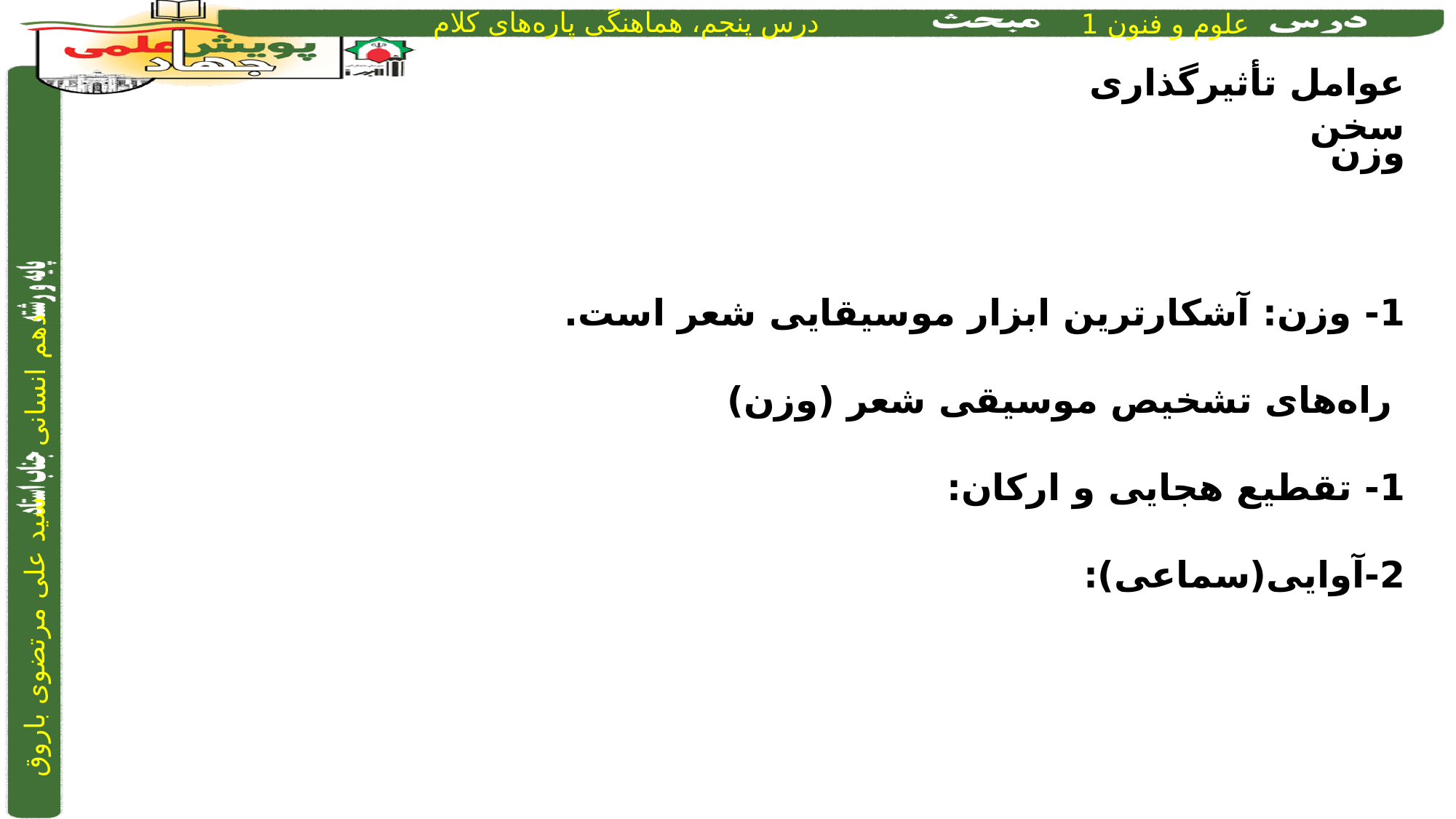

عوامل تأثیرگذاری سخن
وزن
1- وزن: آشکارترین ابزار موسیقایی شعر است.
 راه‌های تشخیص موسیقی شعر (وزن)
1- تقطیع هجایی و ارکان:
2-آوایی(سماعی):